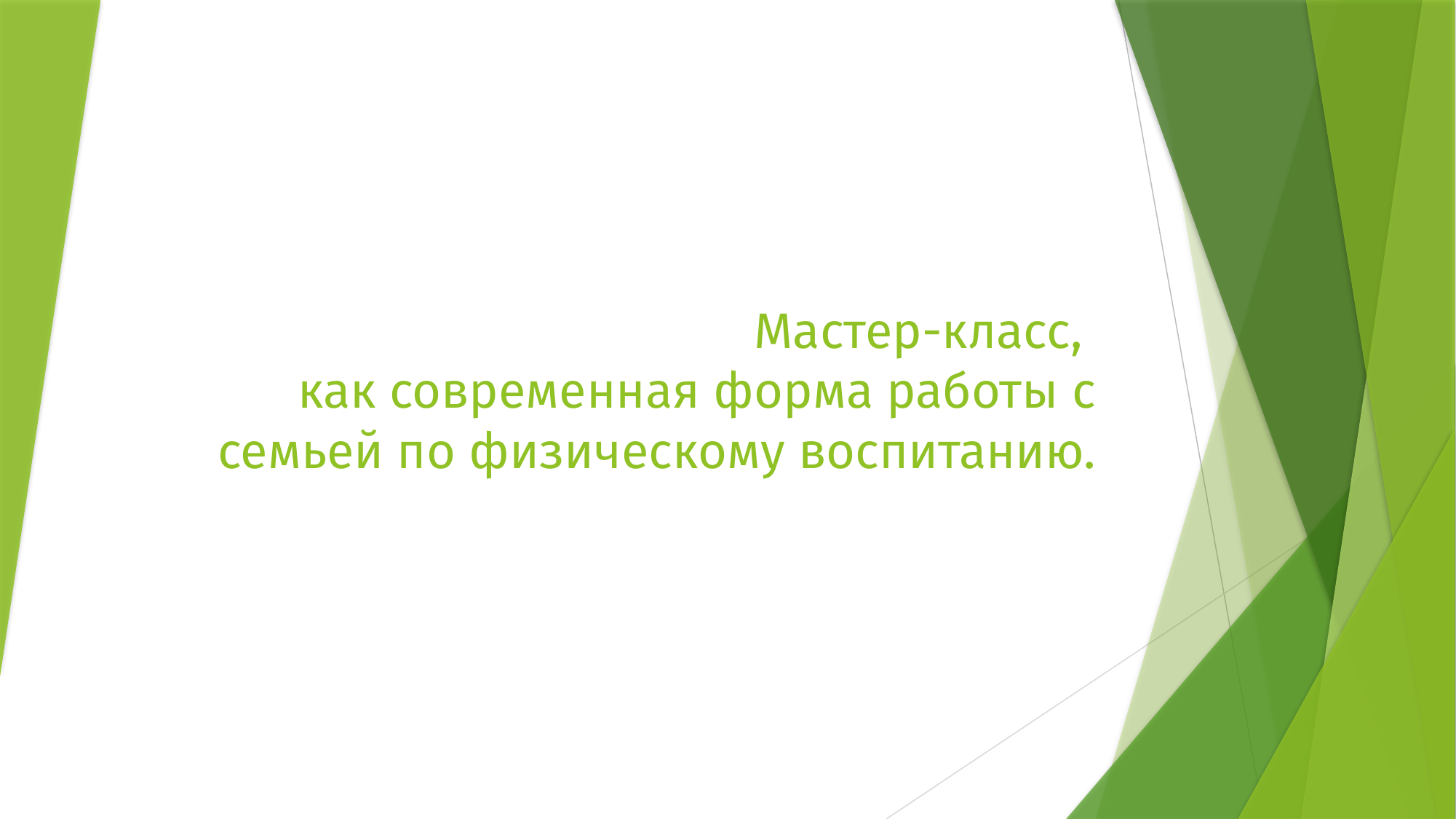

# Мастер-класс, как современная форма работы с семьей по физическому воспитанию.